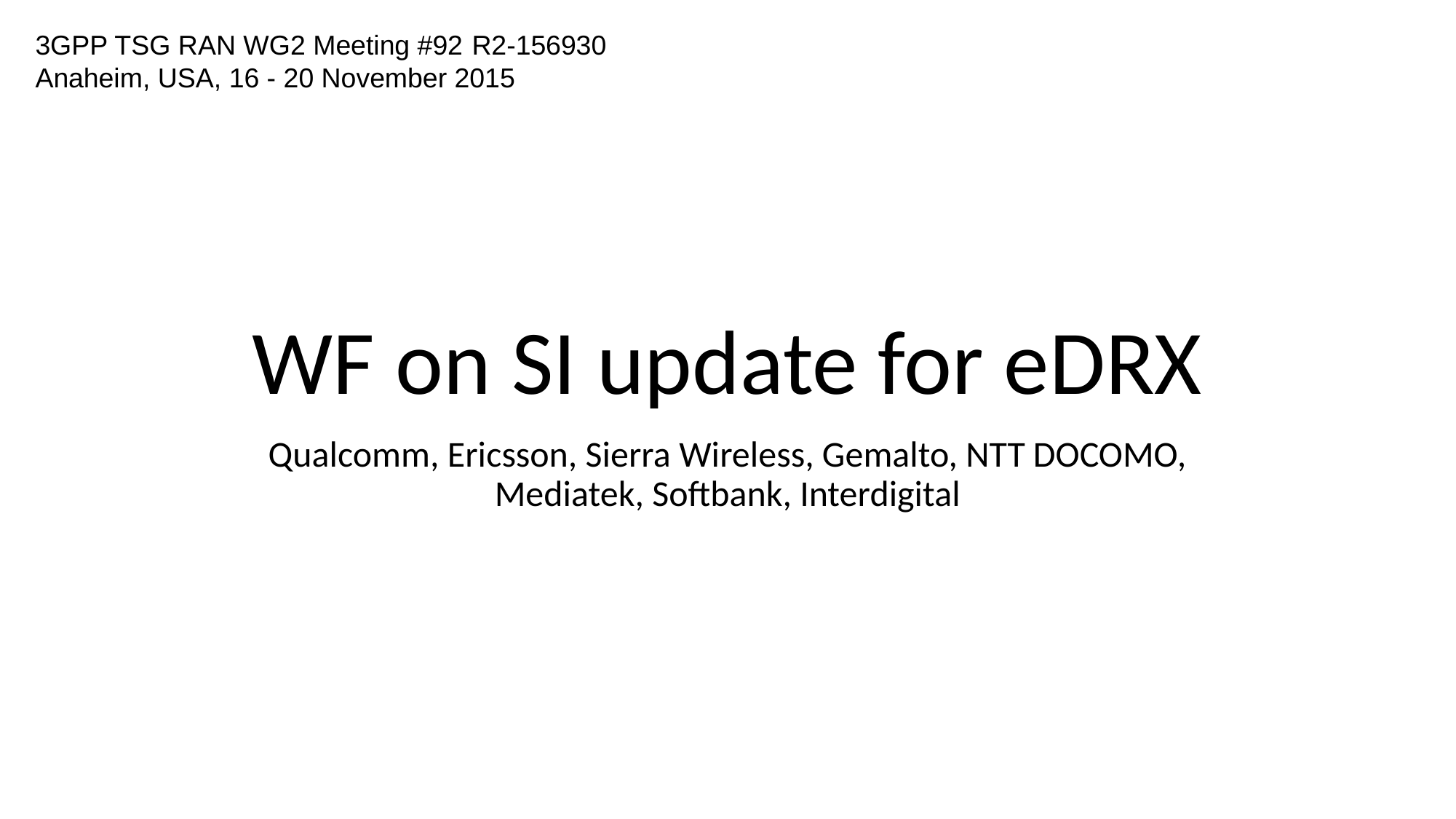

3GPP TSG RAN WG2 Meeting #92	R2-156930
Anaheim, USA, 16 - 20 November 2015
# WF on SI update for eDRX
Qualcomm, Ericsson, Sierra Wireless, Gemalto, NTT DOCOMO, Mediatek, Softbank, Interdigital